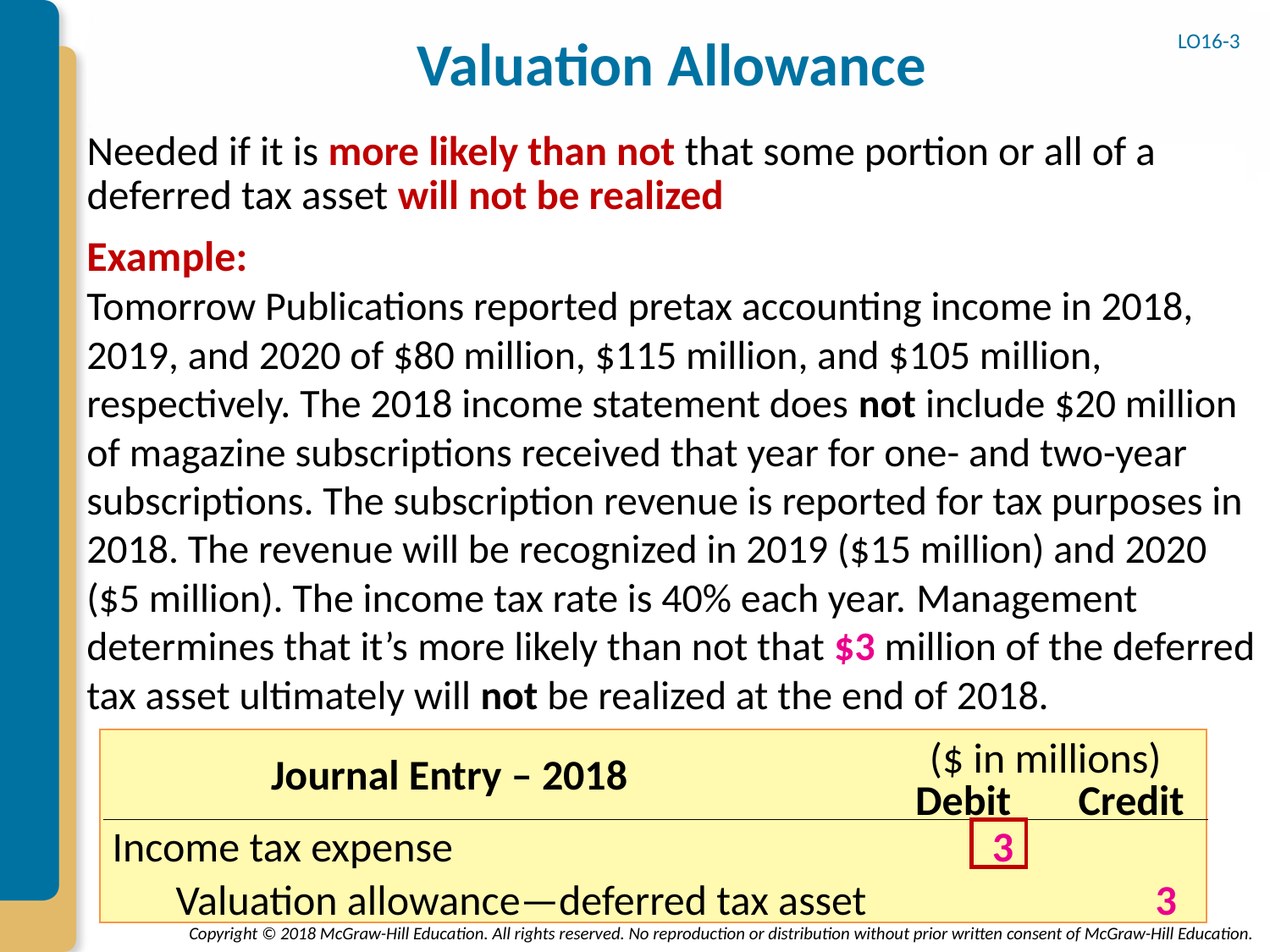

# Valuation Allowance
LO16-3
Needed if it is more likely than not that some portion or all of a deferred tax asset will not be realized
Example:
Tomorrow Publications reported pretax accounting income in 2018, 2019, and 2020 of $80 million, $115 million, and $105 million, respectively. The 2018 income statement does not include $20 million of magazine subscriptions received that year for one- and two-year subscriptions. The subscription revenue is reported for tax purposes in 2018. The revenue will be recognized in 2019 ($15 million) and 2020 ($5 million). The income tax rate is 40% each year. Management determines that it’s more likely than not that $3 million of the deferred tax asset ultimately will not be realized at the end of 2018.
($ in millions)

Journal Entry – 2018
Debit
Credit
Income tax expense
3

Valuation allowance—deferred tax asset
3